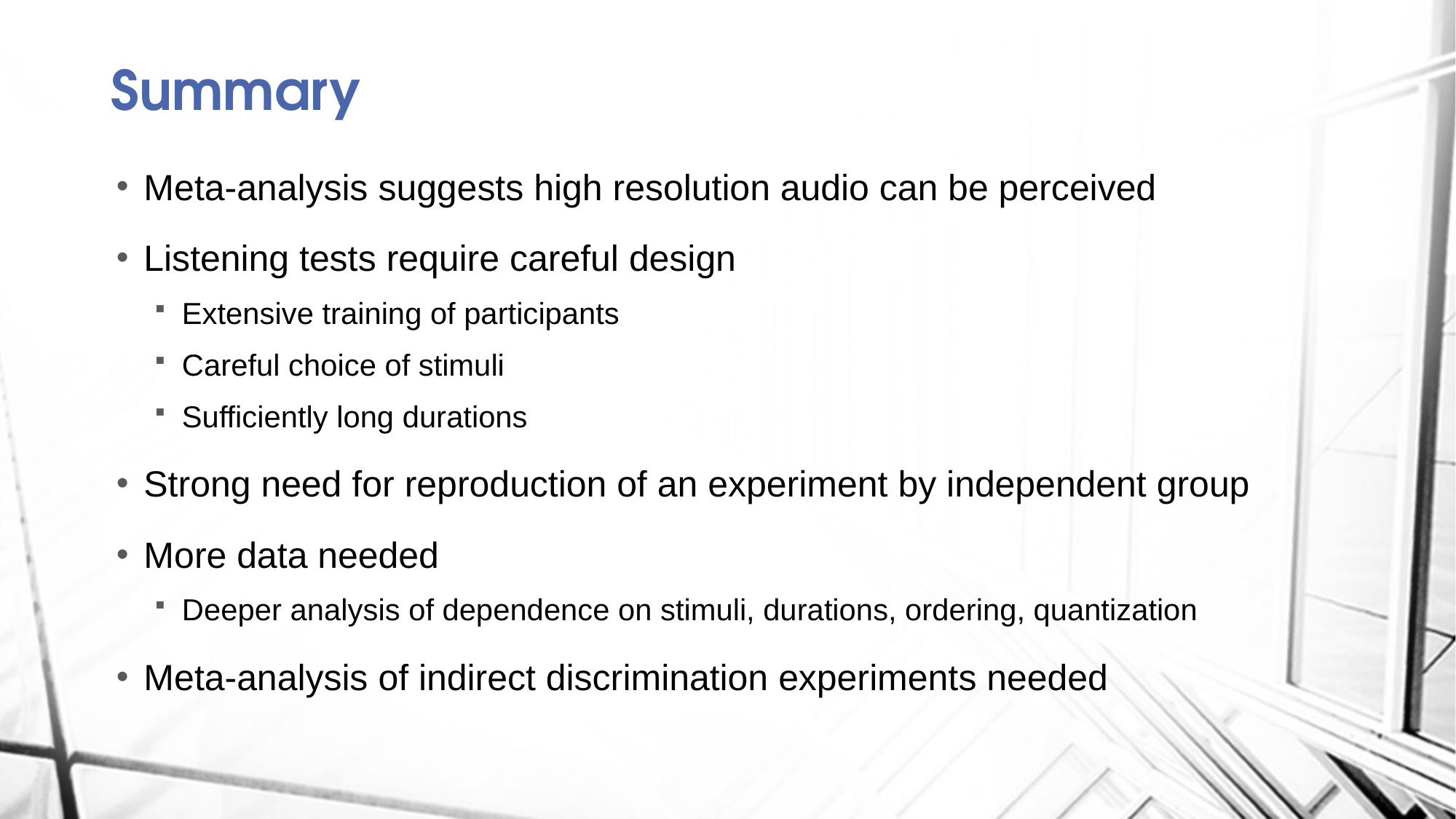

# Summary
Meta-analysis suggests high resolution audio can be perceived
Listening tests require careful design
Extensive training of participants
Careful choice of stimuli
Sufficiently long durations
Strong need for reproduction of an experiment by independent group
More data needed
Deeper analysis of dependence on stimuli, durations, ordering, quantization
Meta-analysis of indirect discrimination experiments needed